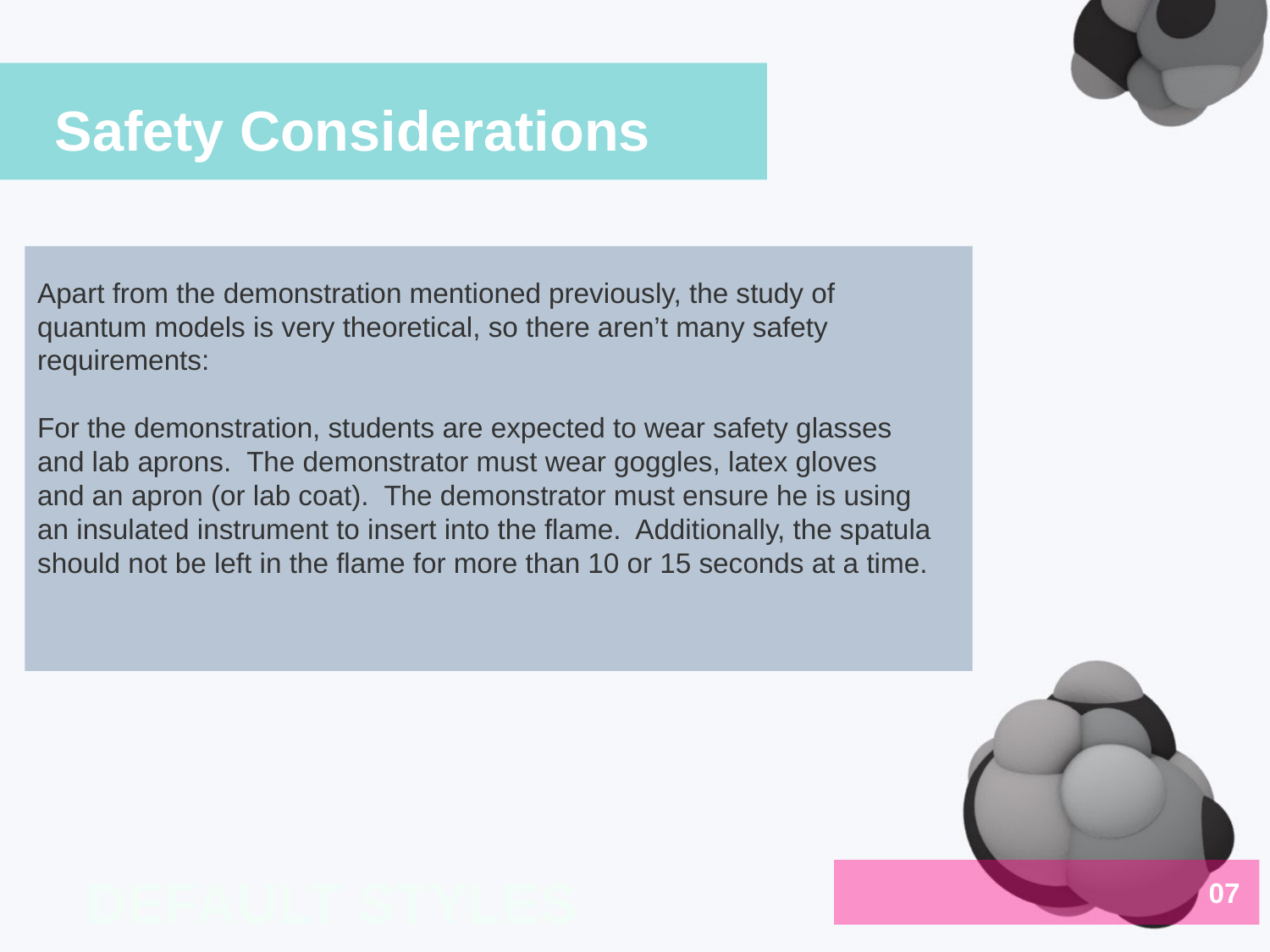

Safety Considerations

Apart from the demonstration mentioned previously, the study of
quantum models is very theoretical, so there aren’t many safety
requirements:

For the demonstration, students are expected to wear safety glasses
and lab aprons.  The demonstrator must wear goggles, latex gloves
and an apron (or lab coat).  The demonstrator must ensure he is using
an insulated instrument to insert into the flame.  Additionally, the spatula
should not be left in the flame for more than 10 or 15 seconds at a time.

DEFAULT STYLES
07